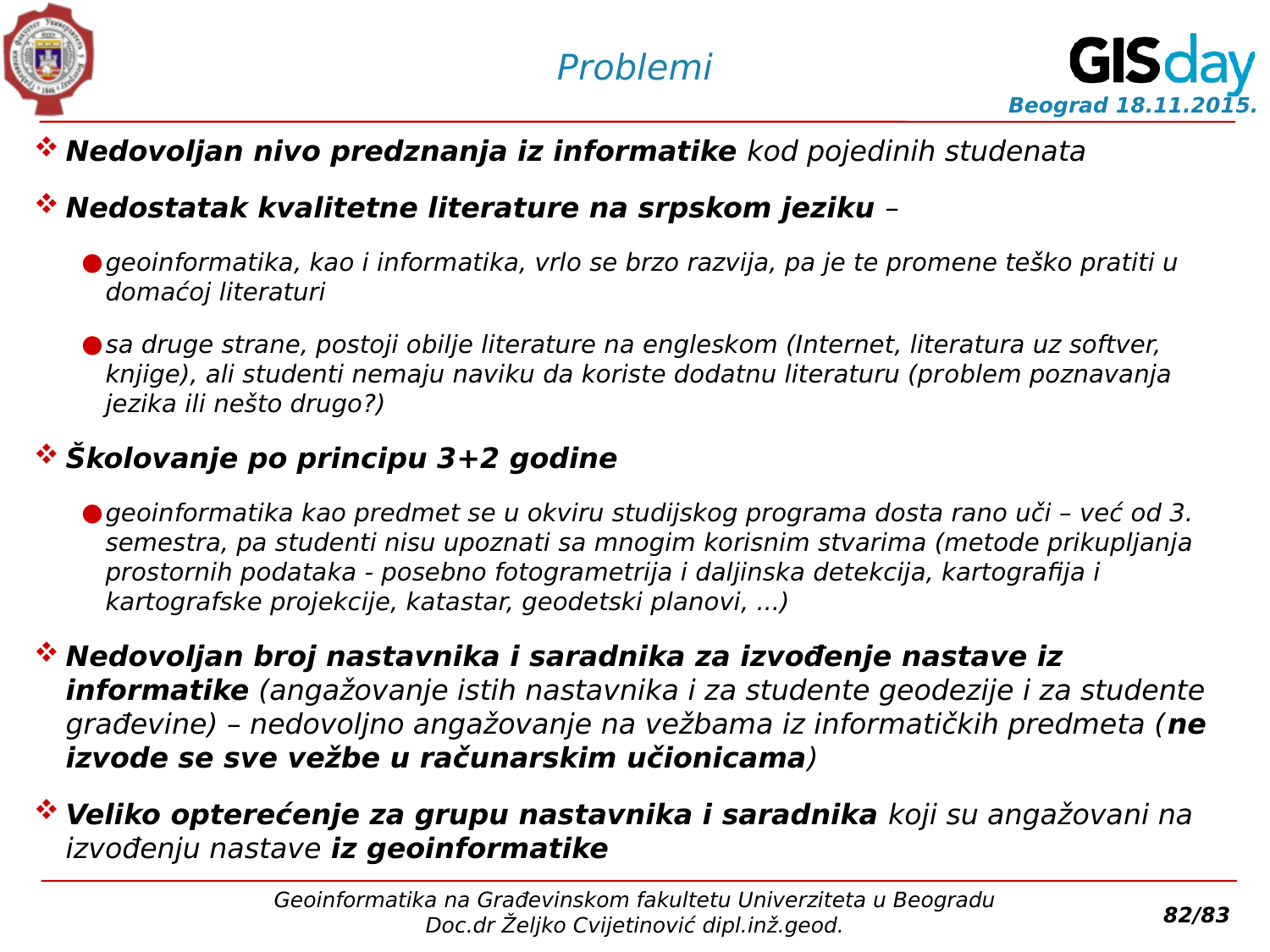

# Problemi
Nedovoljan nivo predznanja iz informatike kod pojedinih studenata
Nedostatak kvalitetne literature na srpskom jeziku –
geoinformatika, kao i informatika, vrlo se brzo razvija, pa je te promene teško pratiti u domaćoj literaturi
sa druge strane, postoji obilje literature na engleskom (Internet, literatura uz softver, knjige), ali studenti nemaju naviku da koriste dodatnu literaturu (problem poznavanja jezika ili nešto drugo?)
Školovanje po principu 3+2 godine
geoinformatika kao predmet se u okviru studijskog programa dosta rano uči – već od 3. semestra, pa studenti nisu upoznati sa mnogim korisnim stvarima (metode prikupljanja prostornih podataka - posebno fotogrametrija i daljinska detekcija, kartografija i kartografske projekcije, katastar, geodetski planovi, ...)
Nedovoljan broj nastavnika i saradnika za izvođenje nastave iz informatike (angažovanje istih nastavnika i za studente geodezije i za studente građevine) – nedovoljno angažovanje na vežbama iz informatičkih predmeta (ne izvode se sve vežbe u računarskim učionicama)
Veliko opterećenje za grupu nastavnika i saradnika koji su angažovani na izvođenju nastave iz geoinformatike